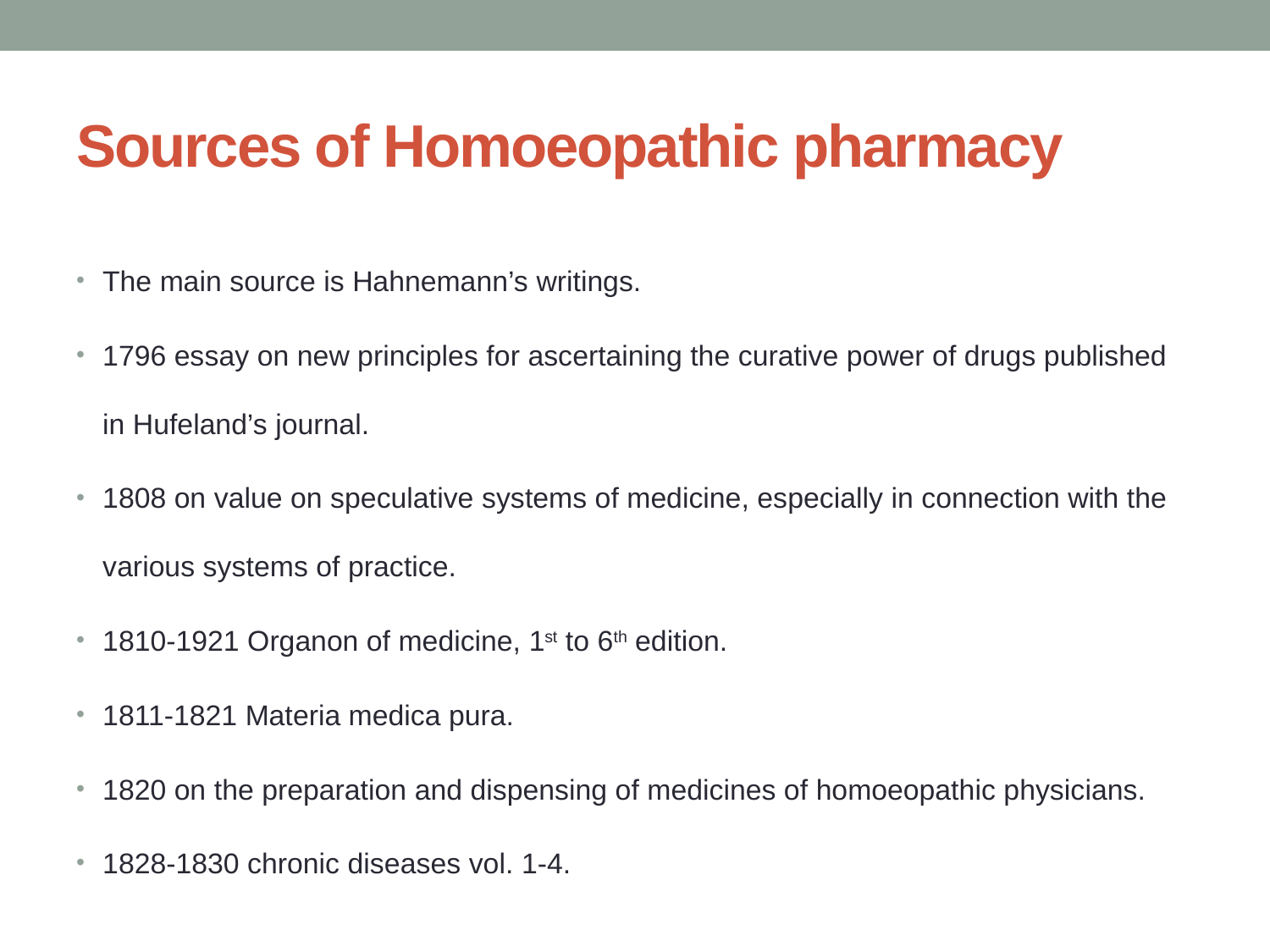

# Sources of Homoeopathic pharmacy
The main source is Hahnemann’s writings.
1796 essay on new principles for ascertaining the curative power of drugs published in Hufeland’s journal.
1808 on value on speculative systems of medicine, especially in connection with the various systems of practice.
1810-1921 Organon of medicine, 1st to 6th edition.
1811-1821 Materia medica pura.
1820 on the preparation and dispensing of medicines of homoeopathic physicians.
1828-1830 chronic diseases vol. 1-4.